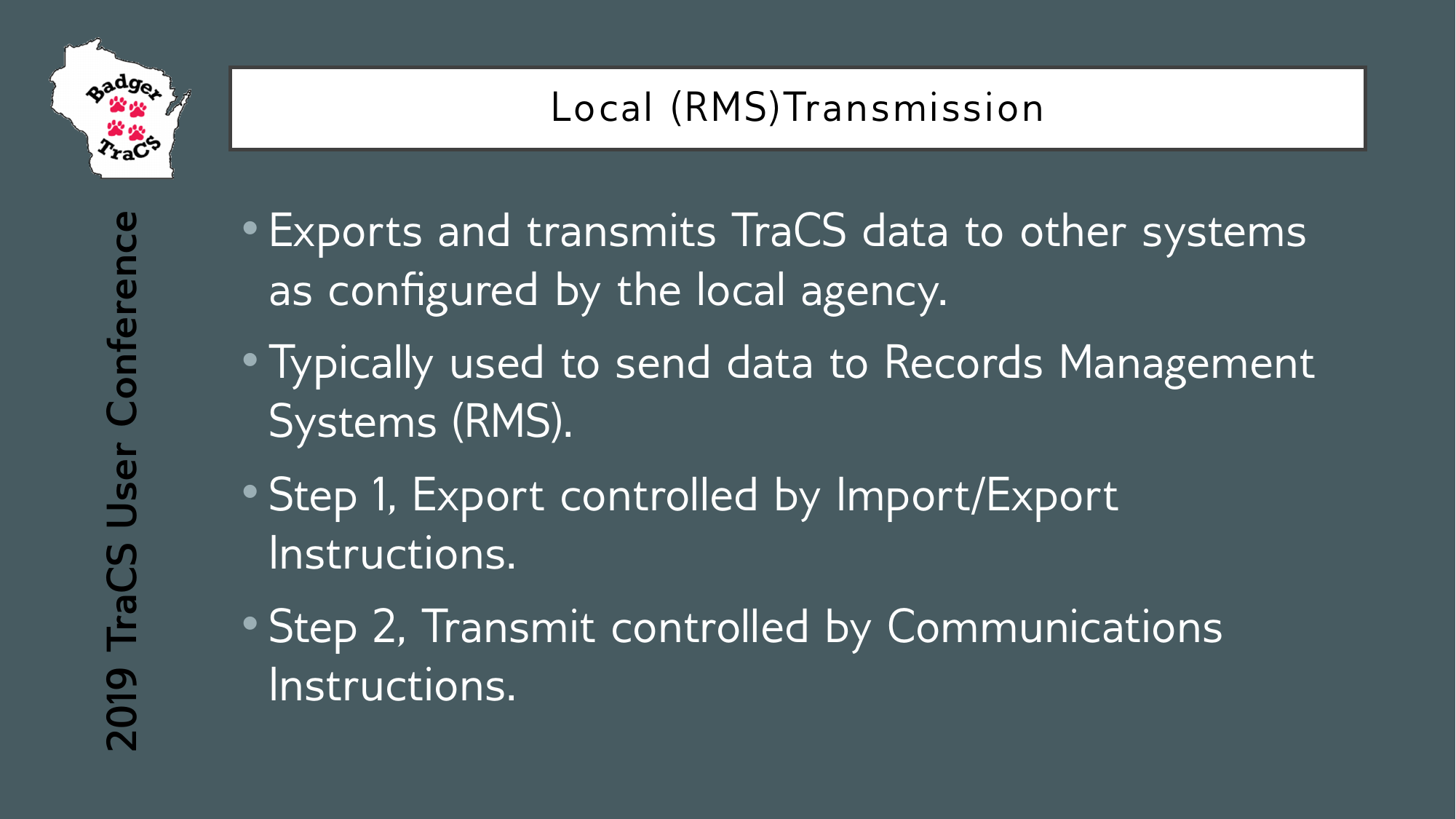

Local (RMS)Transmission
Exports and transmits TraCS data to other systems as configured by the local agency.
Typically used to send data to Records Management Systems (RMS).
Step 1, Export controlled by Import/Export Instructions.
Step 2, Transmit controlled by Communications Instructions.